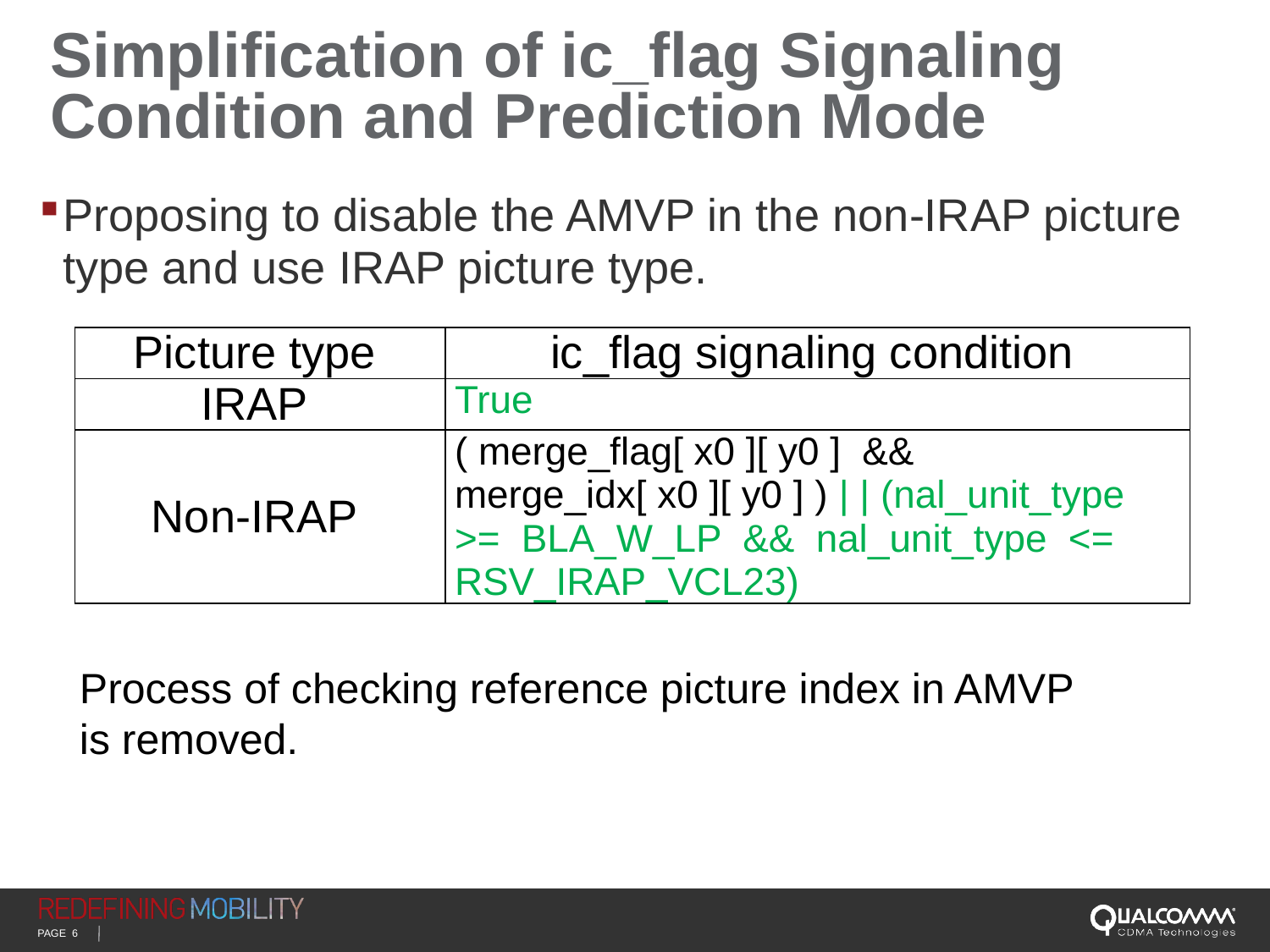

# Simplification of ic_flag Signaling Condition and Prediction Mode
Proposing to disable the AMVP in the non-IRAP picture type and use IRAP picture type.

| Picture type | ic\_flag signaling condition |
| --- | --- |
| IRAP | True |
| Non-IRAP | ( merge\_flag[ x0 ][ y0 ]  && merge\_idx[ x0 ][ y0 ] ) | | (nal\_unit\_type >= BLA\_W\_LP && nal\_unit\_type <= RSV\_IRAP\_VCL23) |
Process of checking reference picture index in AMVP is removed.